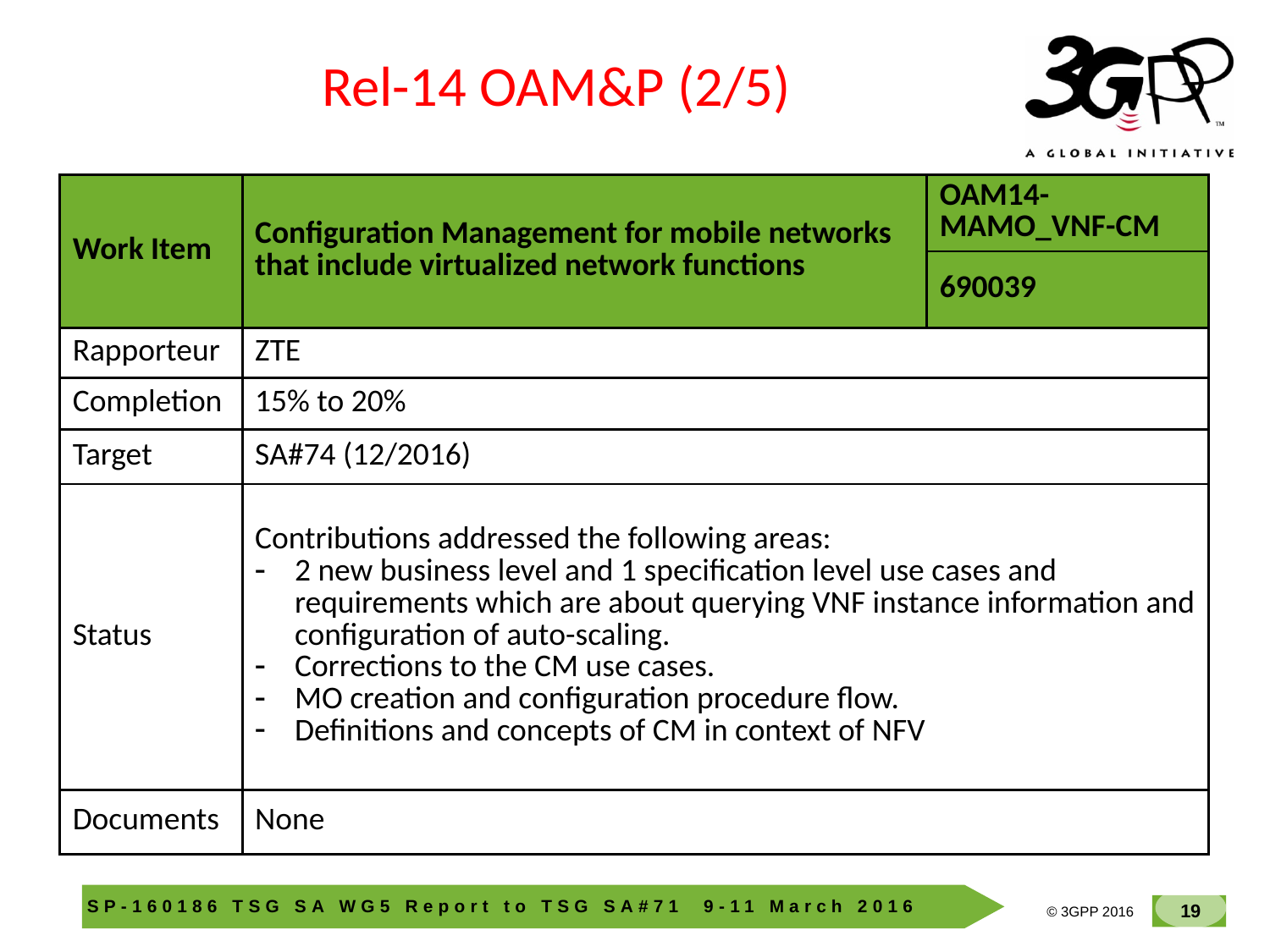

Rel-14 OAM&P (2/5)
| Work Item | Configuration Management for mobile networks that include virtualized network functions | OAM14-MAMO\_VNF-CM |
| --- | --- | --- |
|  |  | 690039 |
| Rapporteur | ZTE |  |
| Completion | 15% to 20% |  |
| Target | SA#74 (12/2016) |  |
| Status | Contributions addressed the following areas: 2 new business level and 1 specification level use cases and requirements which are about querying VNF instance information and configuration of auto-scaling. Corrections to the CM use cases. MO creation and configuration procedure flow. Definitions and concepts of CM in context of NFV |  |
| Documents | None |  |